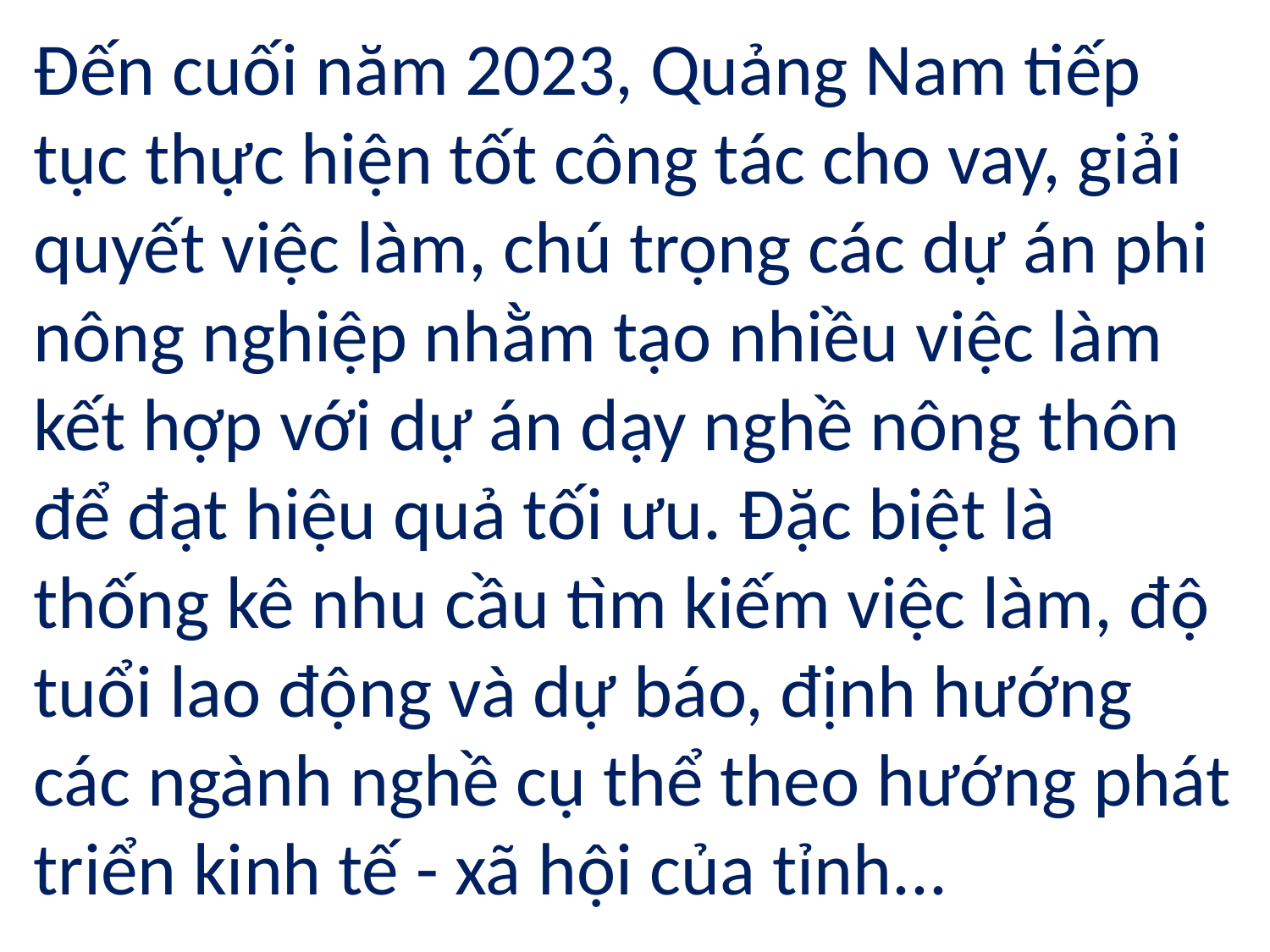

Đến cuối năm 2023, Quảng Nam tiếp tục thực hiện tốt công tác cho vay, giải quyết việc làm, chú trọng các dự án phi nông nghiệp nhằm tạo nhiều việc làm kết hợp với dự án dạy nghề nông thôn để đạt hiệu quả tối ưu. Đặc biệt là thống kê nhu cầu tìm kiếm việc làm, độ tuổi lao động và dự báo, định hướng các ngành nghề cụ thể theo hướng phát triển kinh tế - xã hội của tỉnh...